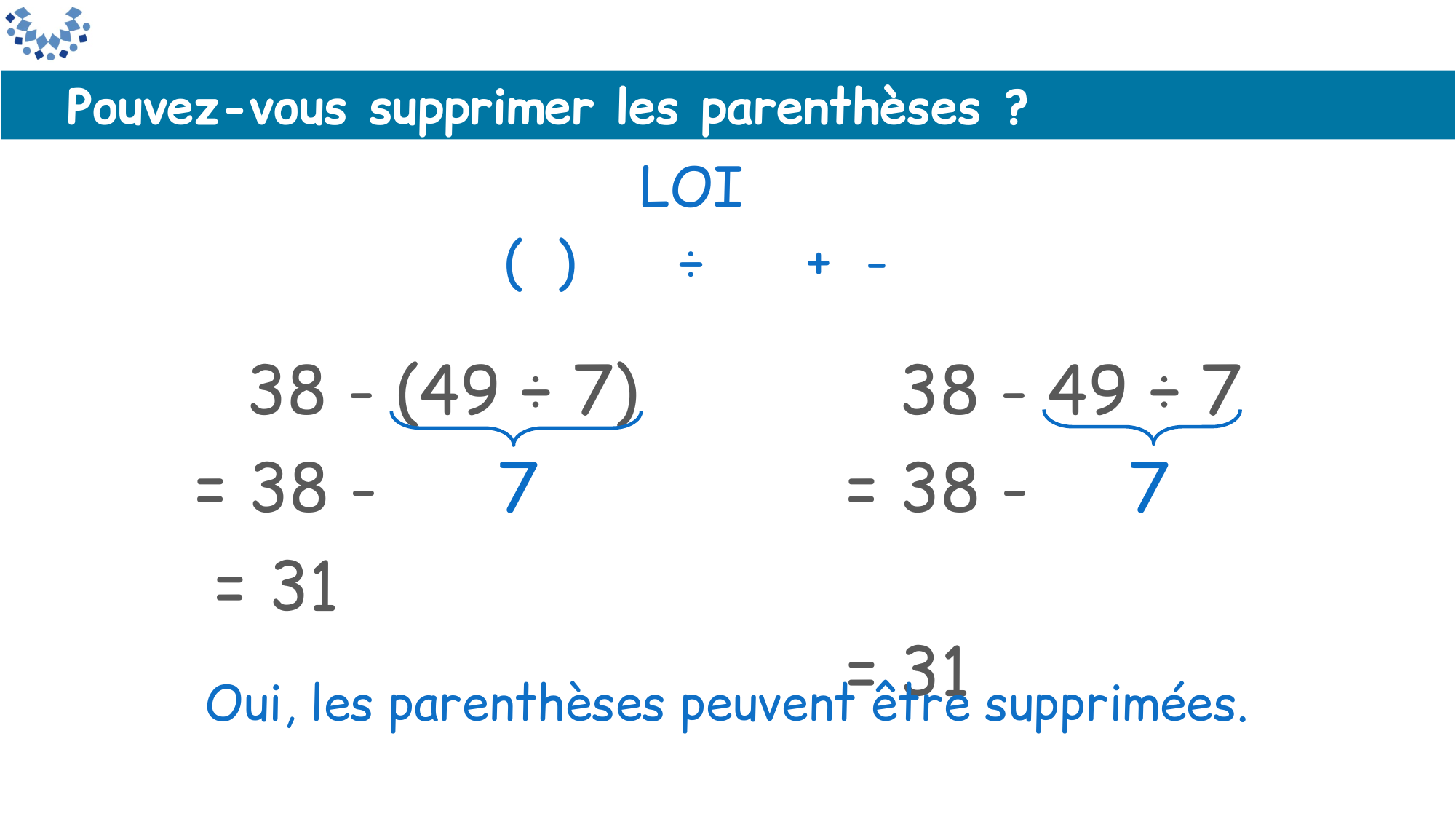

Pouvez-vous supprimer les parenthèses ?
LOI
(  )
+  -
÷

  38 - (49 ÷ 7)
= 38 -      7
= 31
   38 - 49 ÷ 7
= 38 -     7
= 31
Oui, les parenthèses peuvent être supprimées.